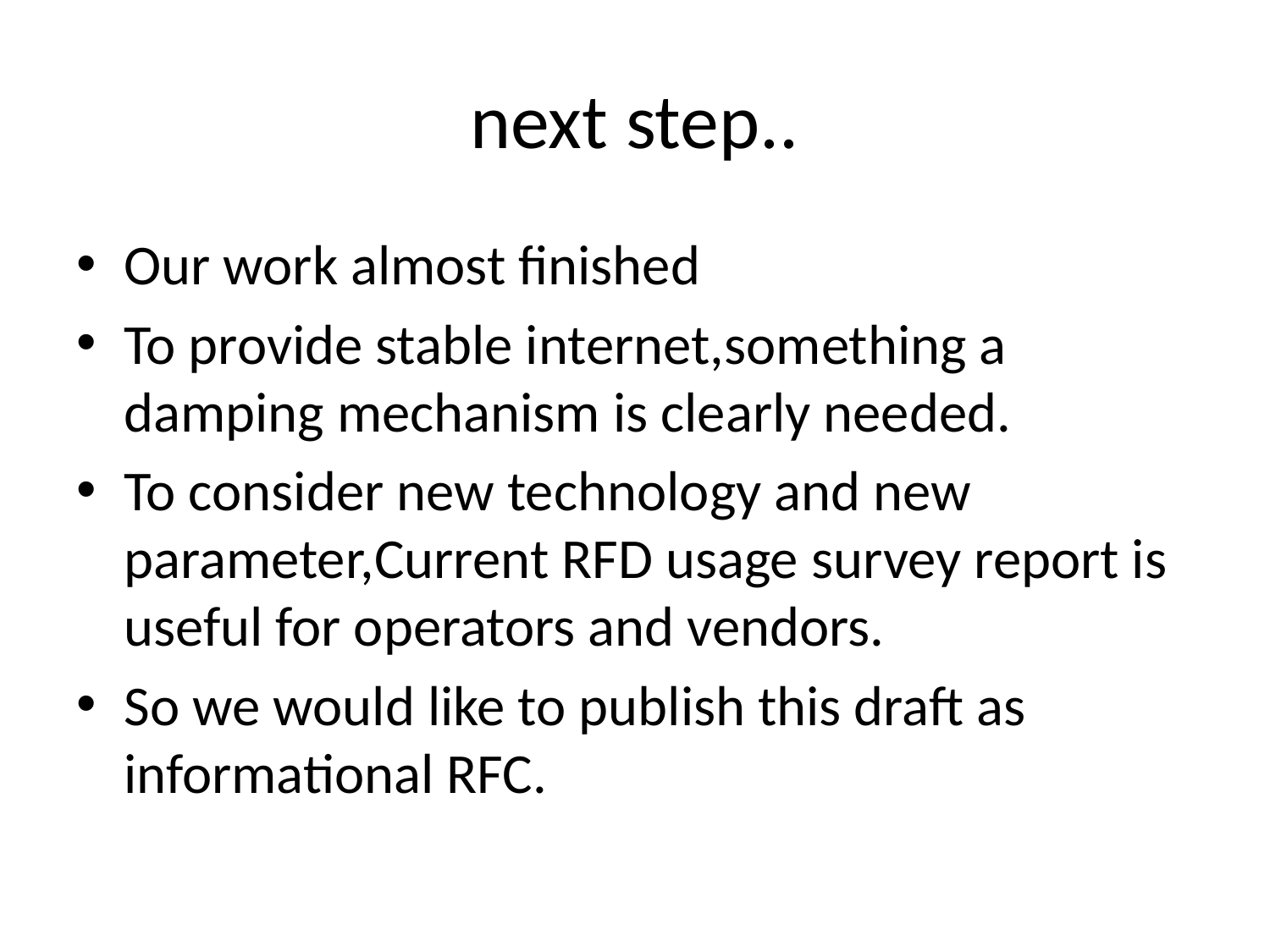

# next step..
Our work almost finished
To provide stable internet,something a damping mechanism is clearly needed.
To consider new technology and new parameter,Current RFD usage survey report is useful for operators and vendors.
So we would like to publish this draft as informational RFC.